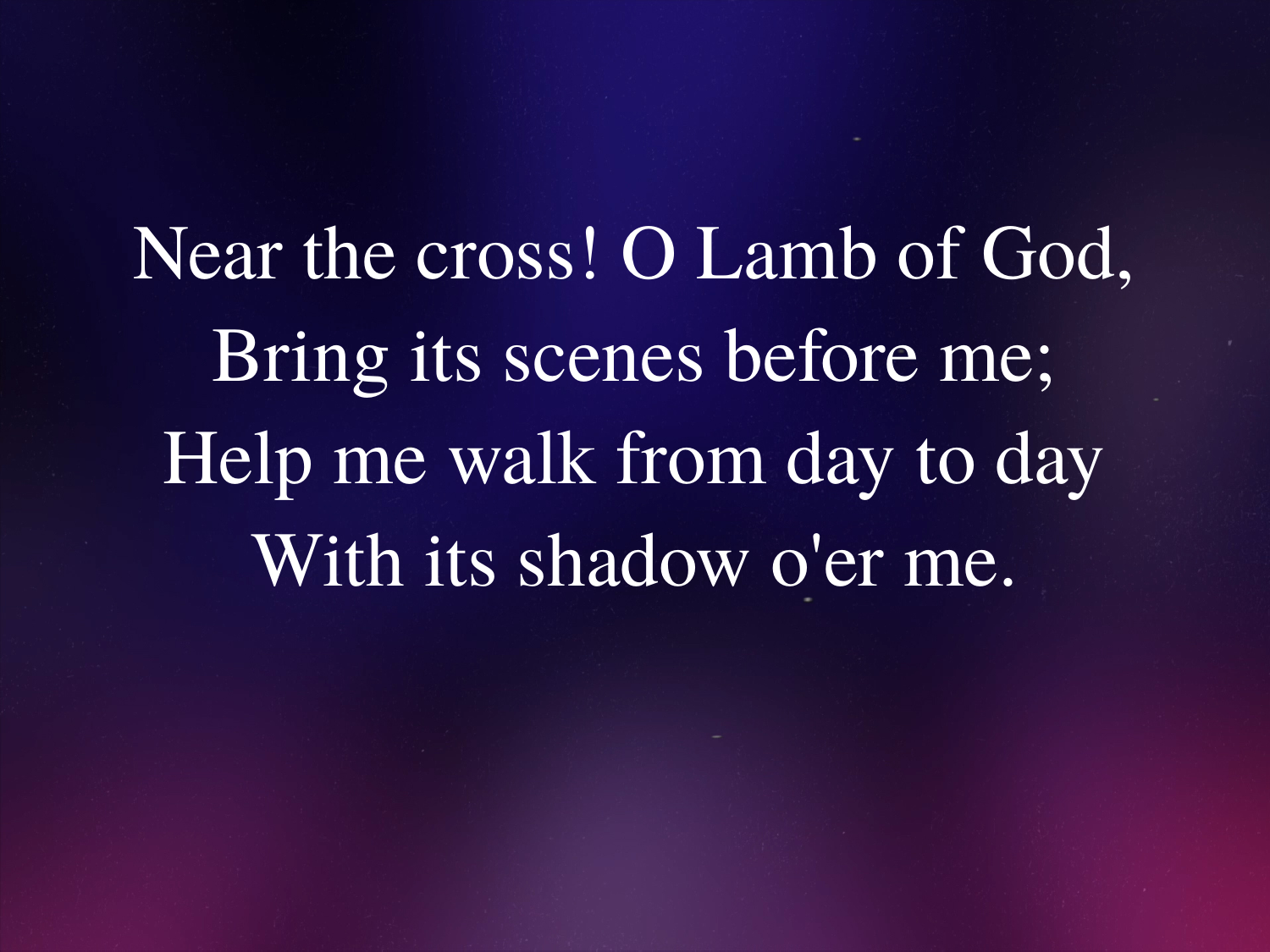

# Near the cross! O Lamb of God, Bring its scenes before me; Help me walk from day to day With its shadow o'er me.